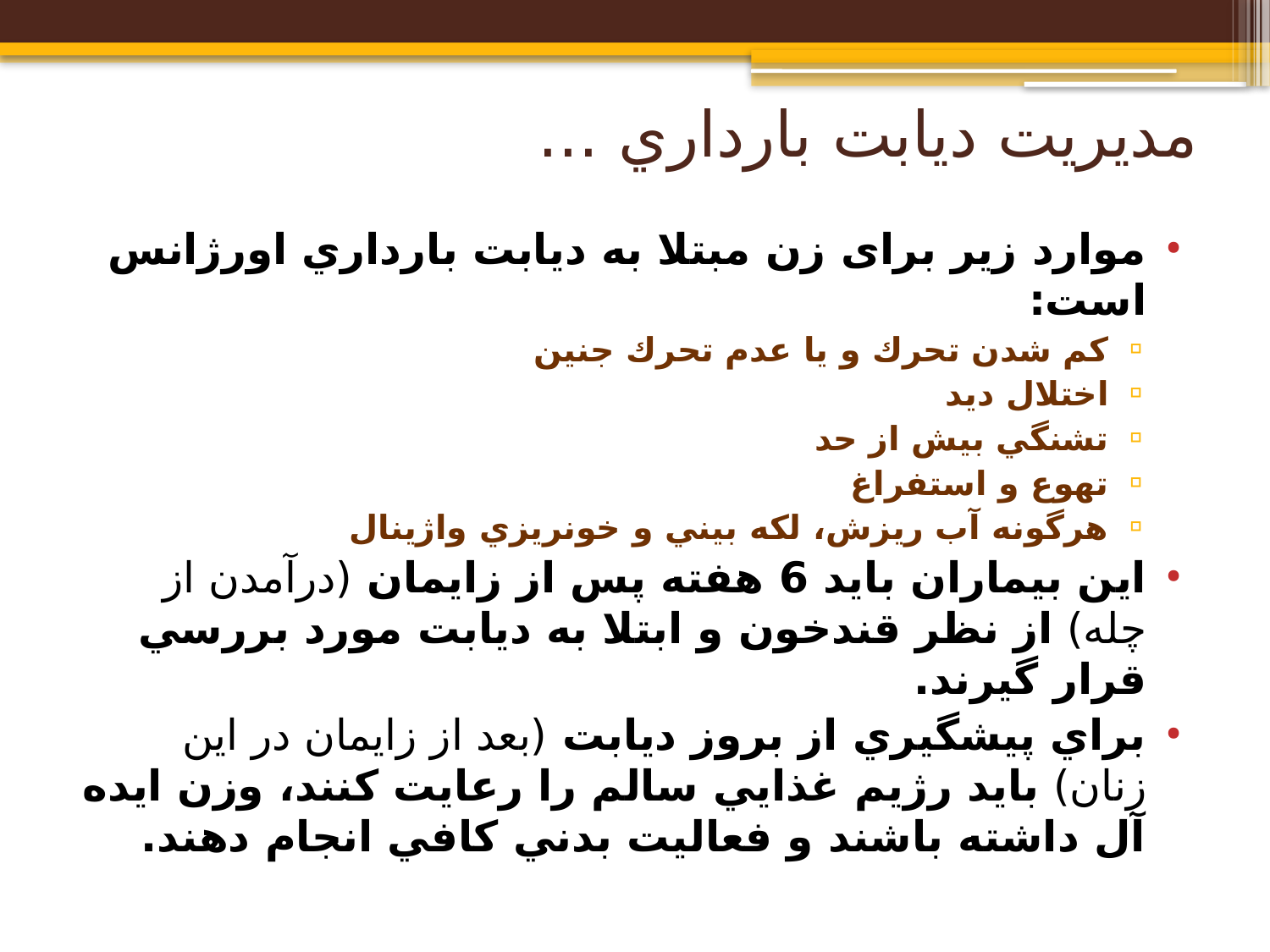

# مديريت ديابت بارداري ...
موارد زیر برای زن مبتلا به ديابت بارداري اورژانس است:
كم شدن تحرك و يا عدم تحرك جنين
اختلال ديد
تشنگي بيش از حد
تهوع و استفراغ
هرگونه آب ريزش، لكه بيني و خونريزي واژينال
اين بيماران بايد 6 هفته پس از زايمان (درآمدن از چله) از نظر قندخون و ابتلا به ديابت مورد بررسي قرار گيرند.
براي پيشگيري از بروز ديابت (بعد از زایمان در این زنان) بايد رژيم غذايي سالم را رعايت كنند، وزن ايده آل داشته باشند و فعاليت بدني كافي انجام دهند.